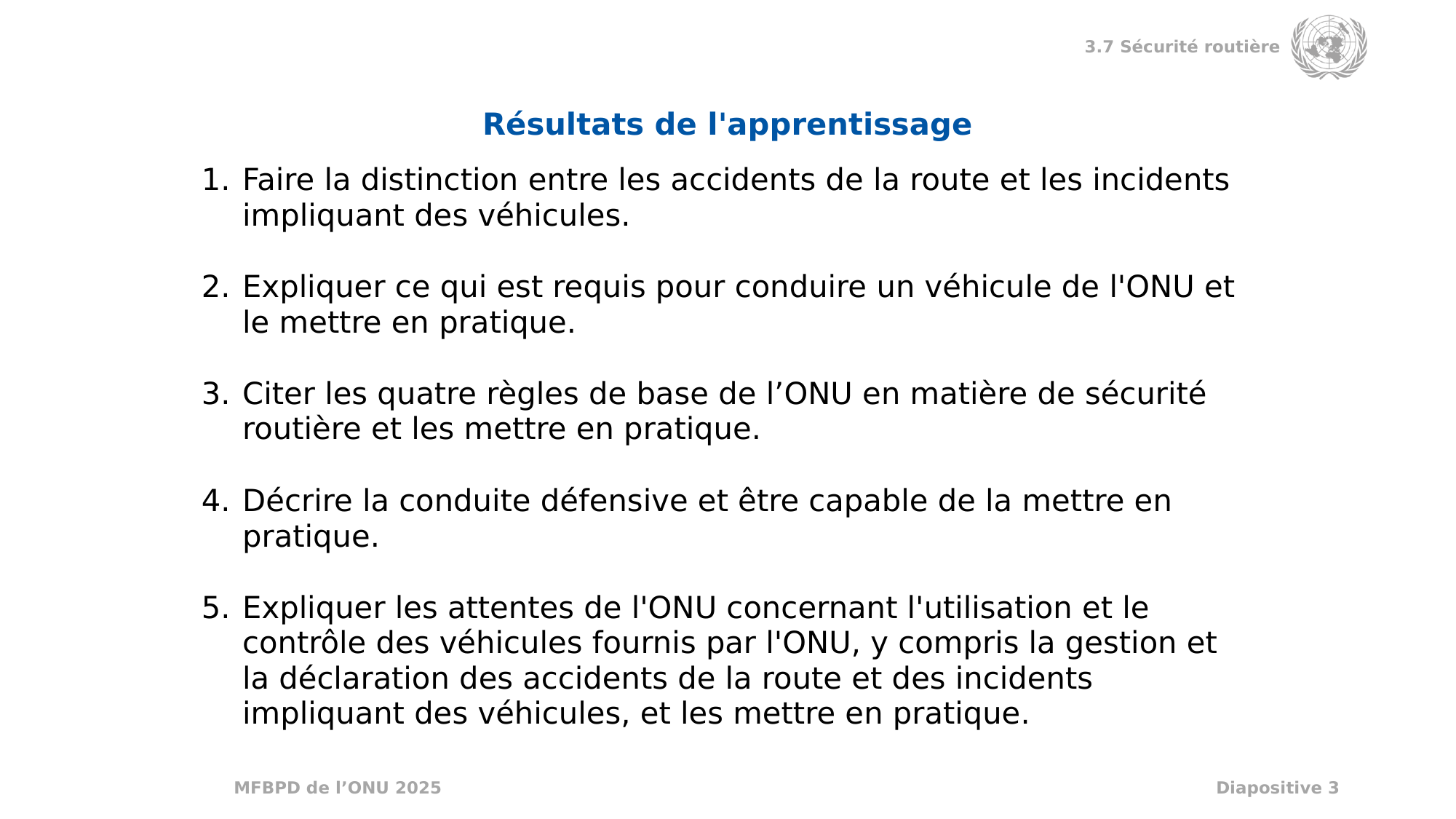

| Résultats de l'apprentissage |
| --- |
| Faire la distinction entre les accidents de la route et les incidents impliquant des véhicules. Expliquer ce qui est requis pour conduire un véhicule de l'ONU et le mettre en pratique. Citer les quatre règles de base de l’ONU en matière de sécurité routière et les mettre en pratique. Décrire la conduite défensive et être capable de la mettre en pratique. Expliquer les attentes de l'ONU concernant l'utilisation et le contrôle des véhicules fournis par l'ONU, y compris la gestion et la déclaration des accidents de la route et des incidents impliquant des véhicules, et les mettre en pratique. |